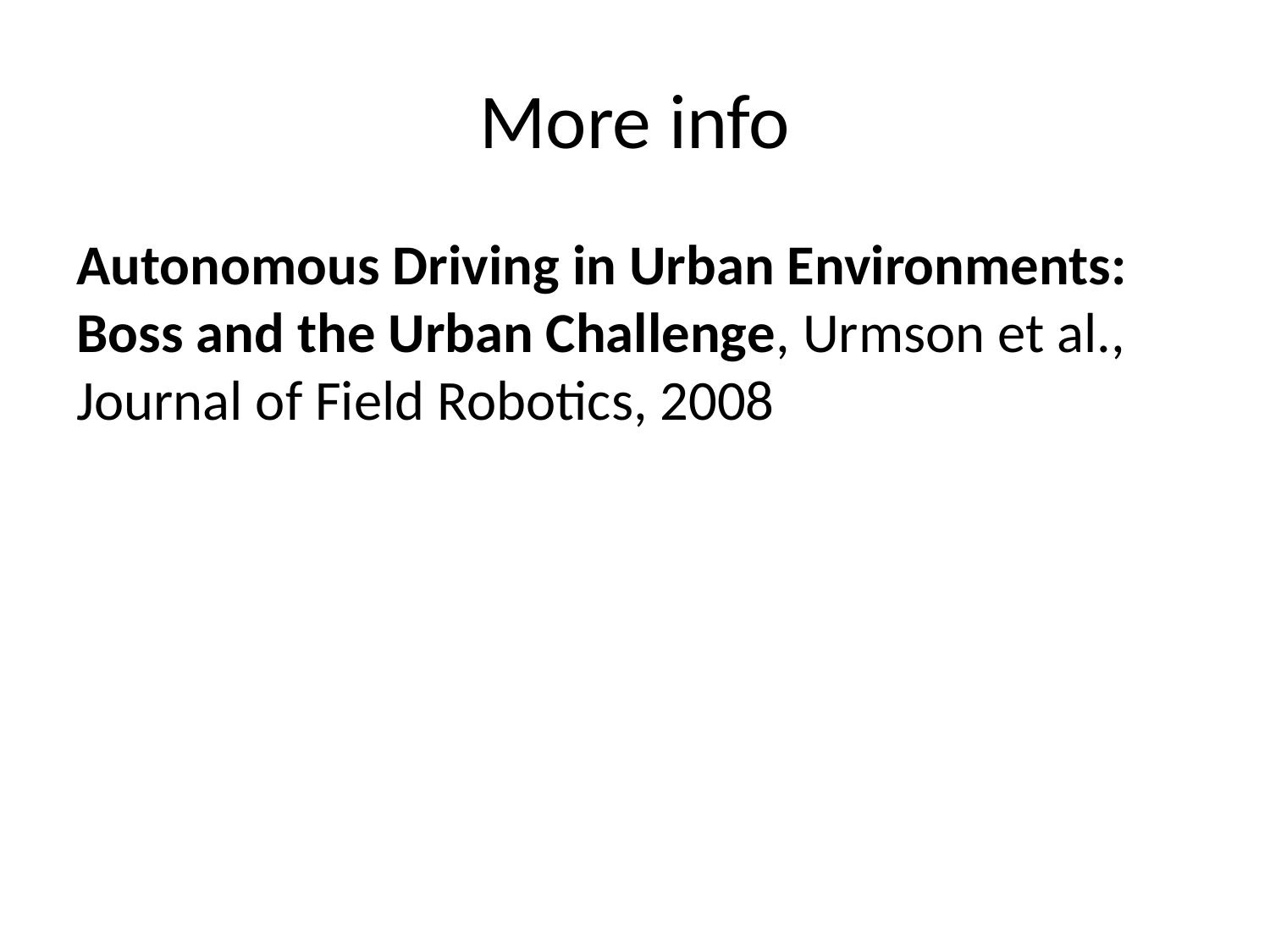

# More info
Autonomous Driving in Urban Environments: Boss and the Urban Challenge, Urmson et al., Journal of Field Robotics, 2008